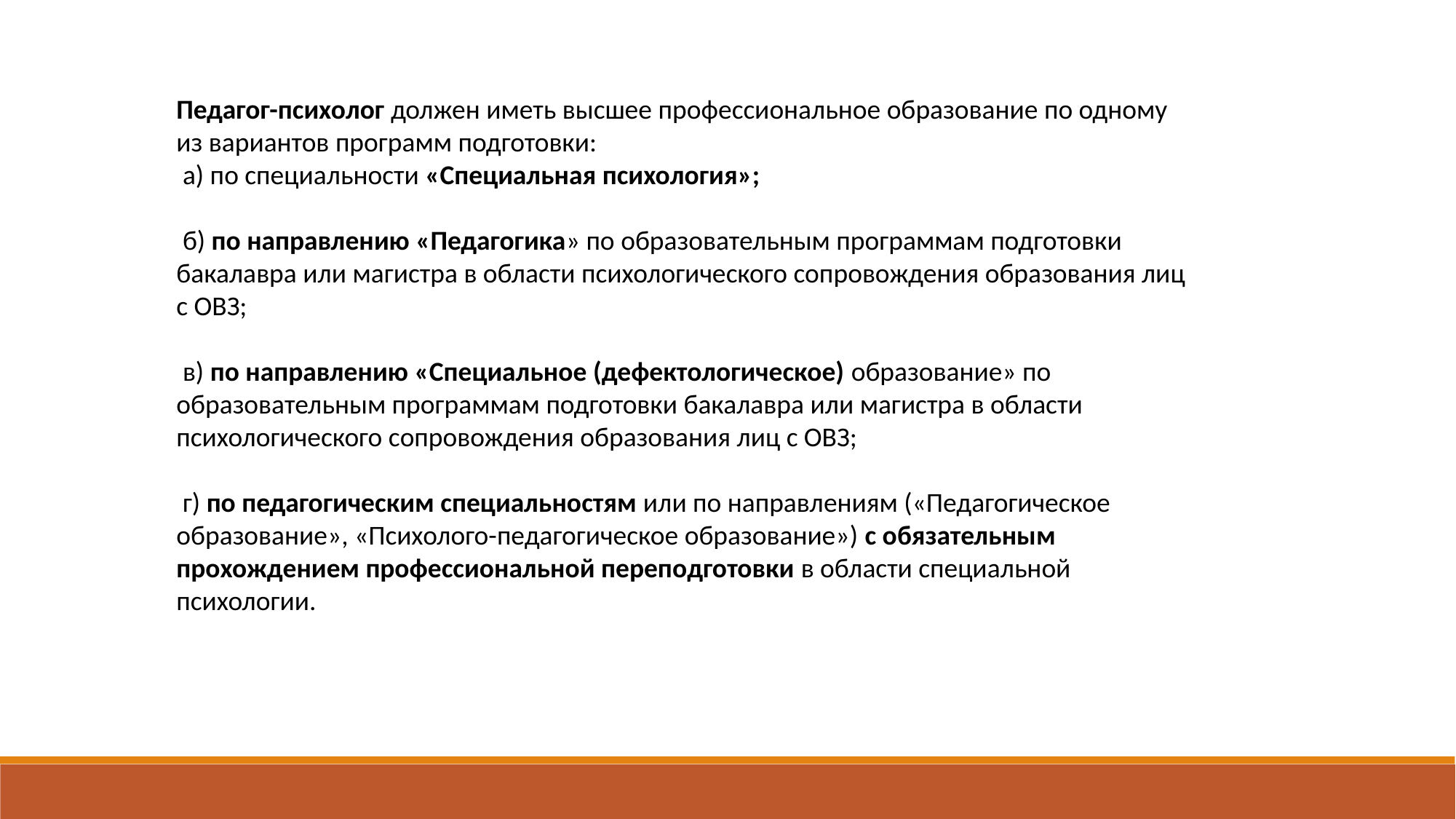

Педагог-психолог должен иметь высшее профессиональное образование по одному из вариантов программ подготовки:
 а) по специальности «Специальная психология»;

 б) по направлению «Педагогика» по образовательным программам подготовки бакалавра или магистра в области психологического сопровождения образования лиц с ОВЗ;

 в) по направлению «Специальное (дефектологическое) образование» по образовательным программам подготовки бакалавра или магистра в области психологического сопровождения образования лиц с ОВЗ;

 г) по педагогическим специальностям или по направлениям («Педагогическое образование», «Психолого-педагогическое образование») с обязательным прохождением профессиональной переподготовки в области специальной психологии.